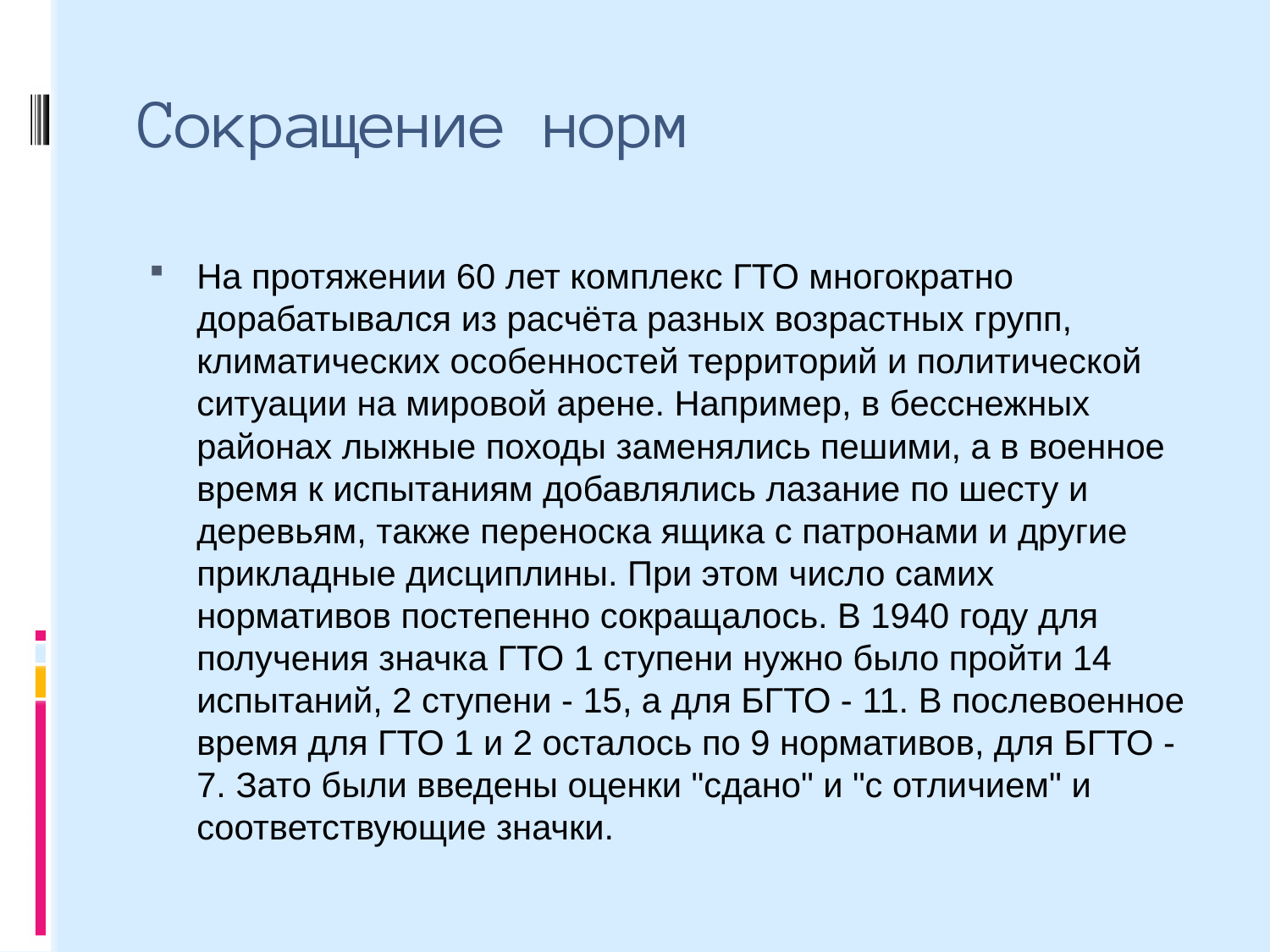

# Сокращение норм
На протяжении 60 лет комплекс ГТО многократно дорабатывался из расчёта разных возрастных групп, климатических особенностей территорий и политической ситуации на мировой арене. Например, в бесснежных районах лыжные походы заменялись пешими, а в военное время к испытаниям добавлялись лазание по шесту и деревьям, также переноска ящика с патронами и другие прикладные дисциплины. При этом число самих нормативов постепенно сокращалось. В 1940 году для получения значка ГТО 1 ступени нужно было пройти 14 испытаний, 2 ступени - 15, а для БГТО - 11. В послевоенное время для ГТО 1 и 2 осталось по 9 нормативов, для БГТО - 7. Зато были введены оценки "сдано" и "с отличием" и соответствующие значки.